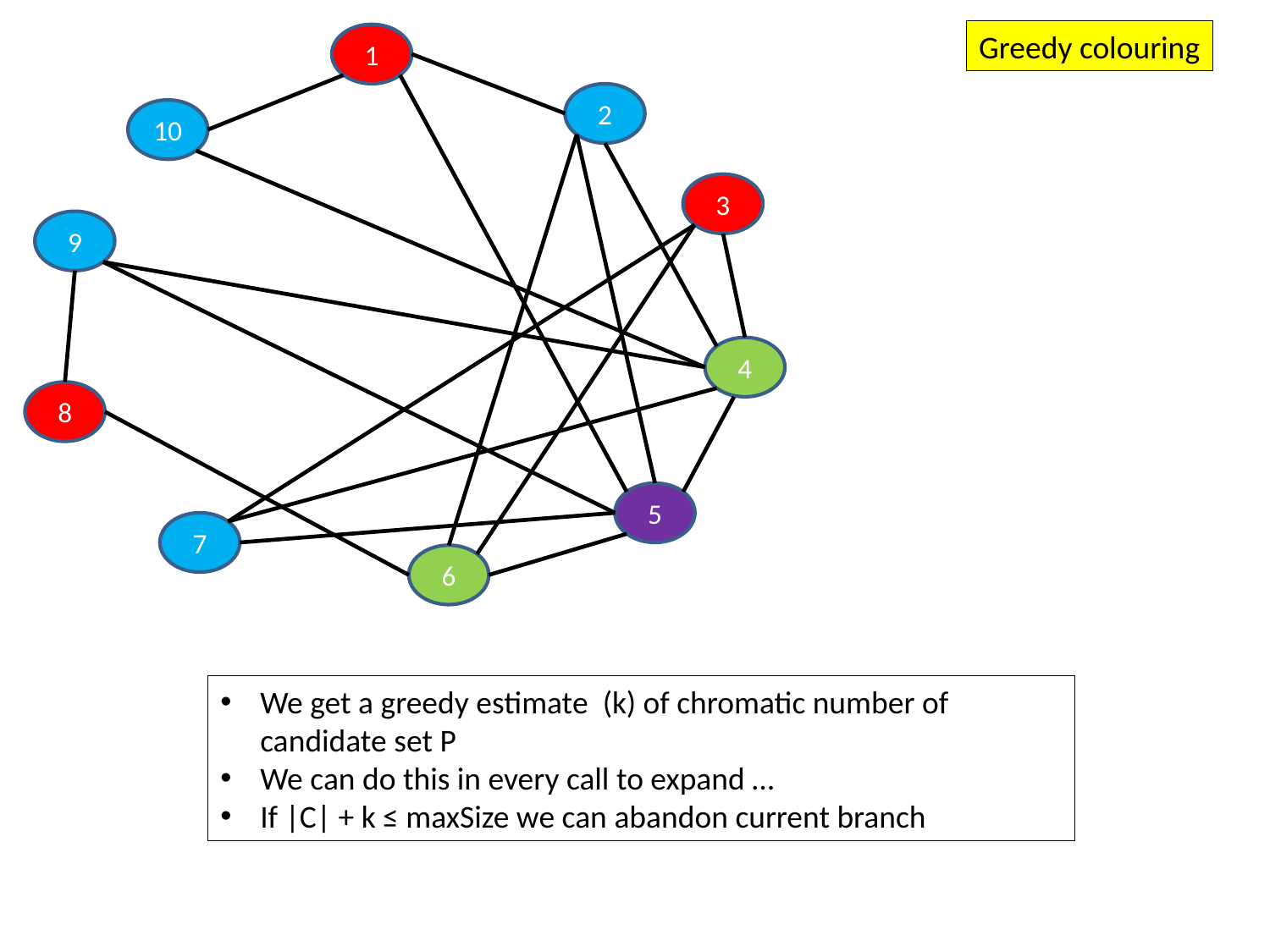

Greedy colouring
1
2
10
3
9
4
8
5
7
6
We get a greedy estimate  (k) of chromatic number of candidate set P
We can do this in every call to expand …
If |C| + k ≤ maxSize we can abandon current branch